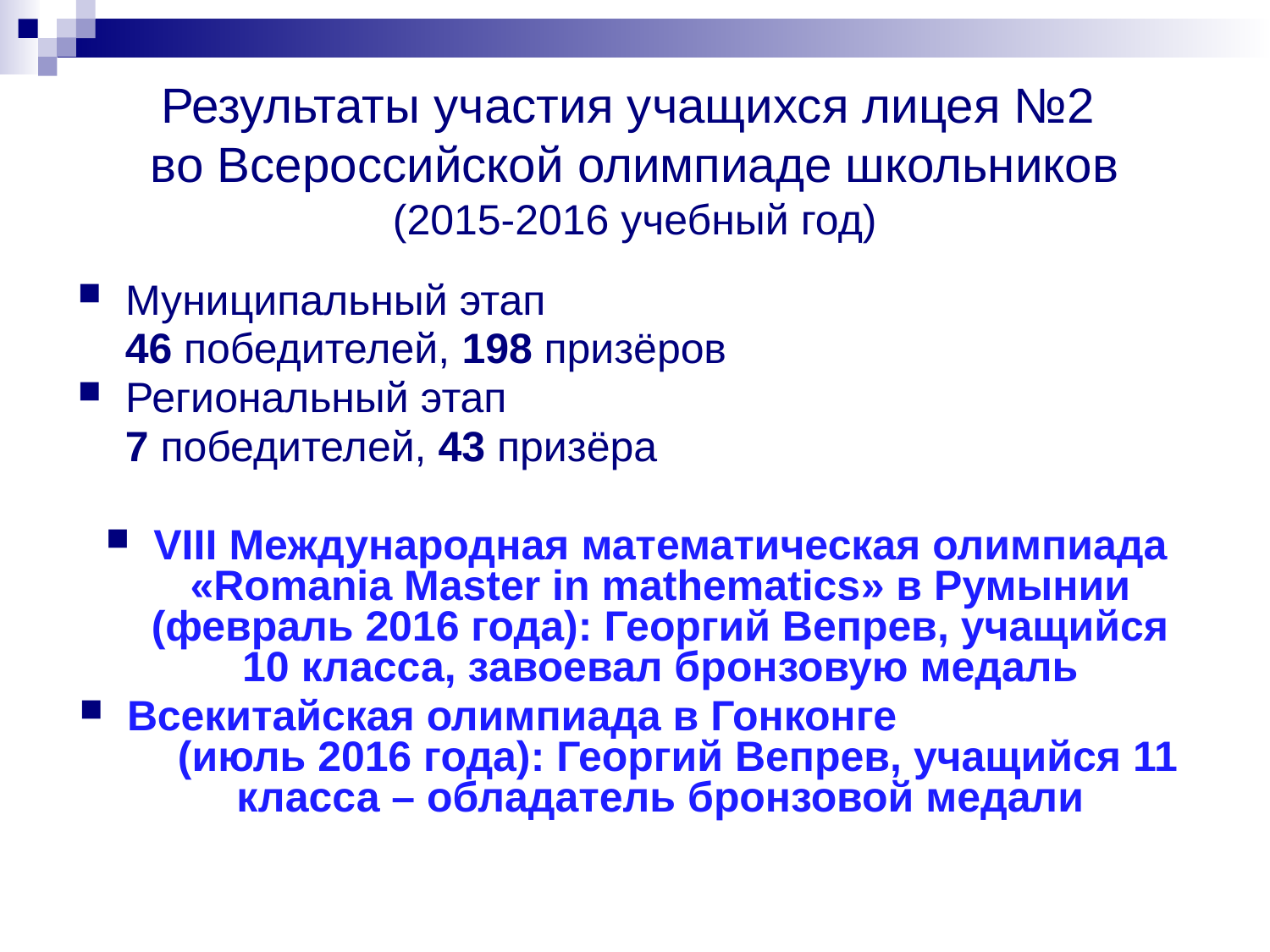

Результаты участия учащихся лицея №2
во Всероссийской олимпиаде школьников
(2015-2016 учебный год)
Муниципальный этап
    46 победителей, 198 призёров
Региональный этап
    7 победителей, 43 призёра

VIII Международная математическая олимпиада «Romania Master in mathematics» в Румынии (февраль 2016 года): Георгий Вепрев, учащийся 10 класса, завоевал бронзовую медаль
Всекитайская олимпиада в Гонконге                             (июль 2016 года): Георгий Вепрев, учащийся 11 класса – обладатель бронзовой медали